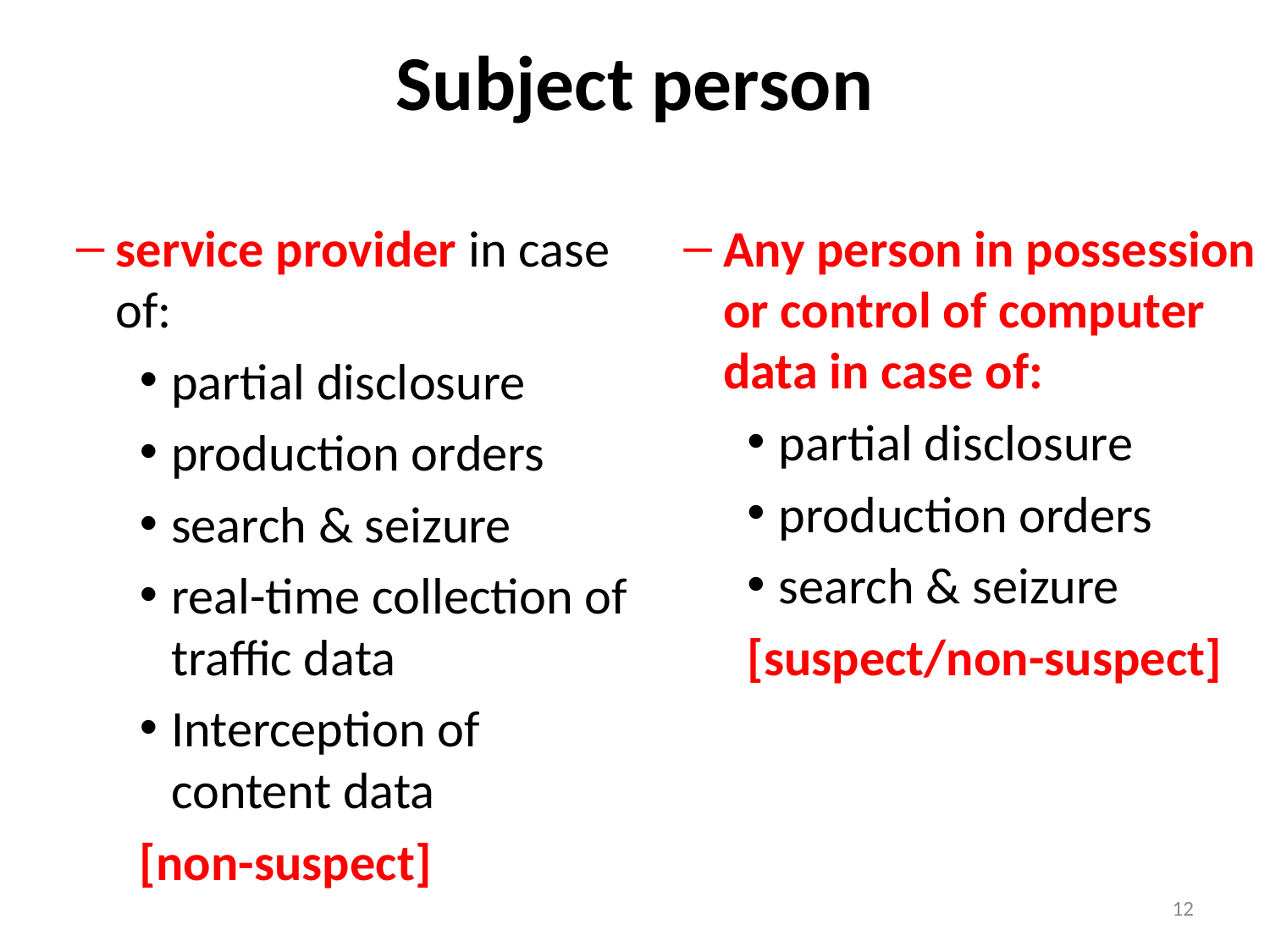

# Subject person
service provider in case of:
partial disclosure
production orders
search & seizure
real-time collection of traffic data
Interception of content data
[non-suspect]
Any person in possession or control of computer data in case of:
partial disclosure
production orders
search & seizure
[suspect/non-suspect]
12